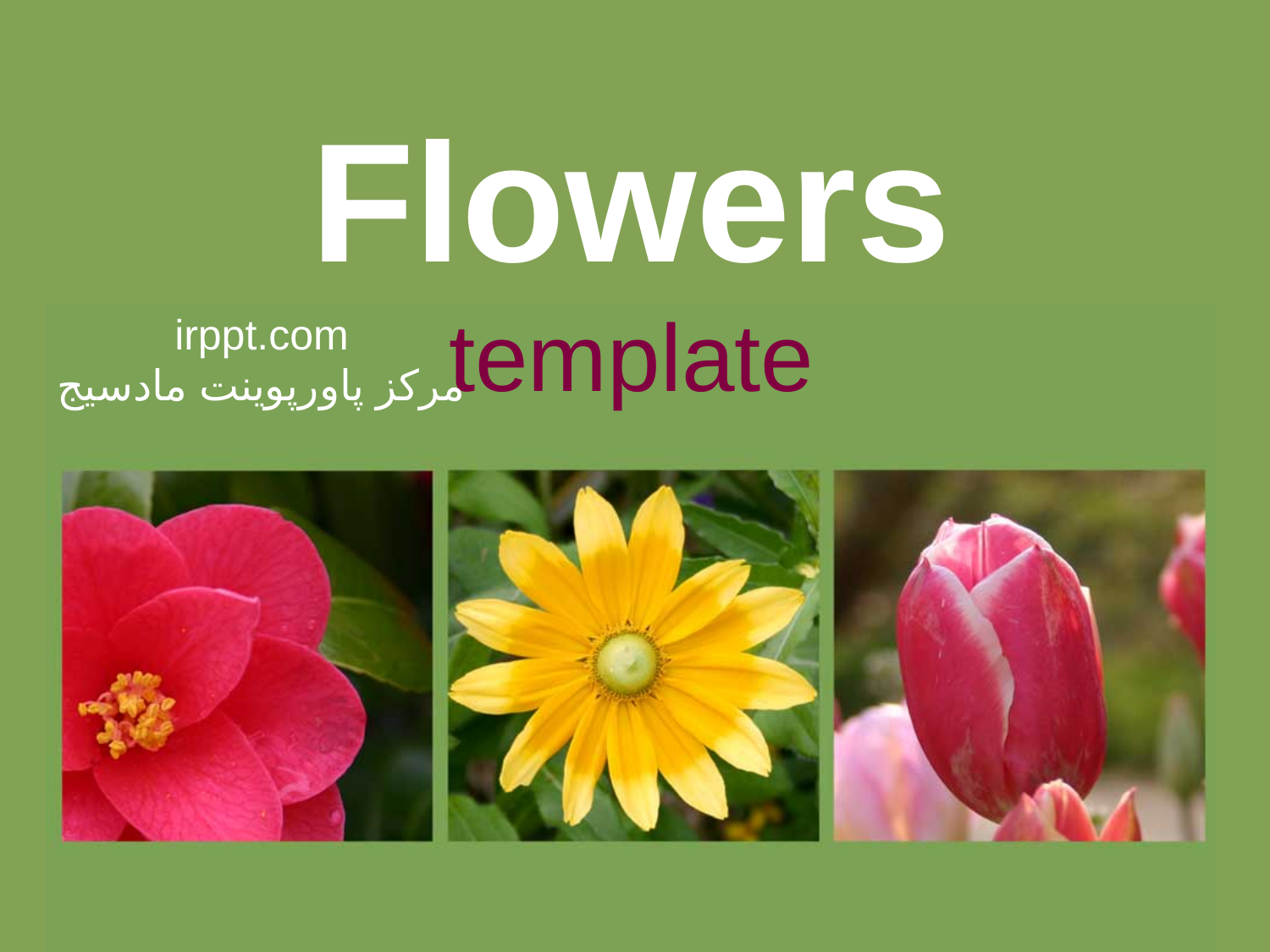

# Flowers

template
irppt.com
مرکز پاورپوینت مادسیج